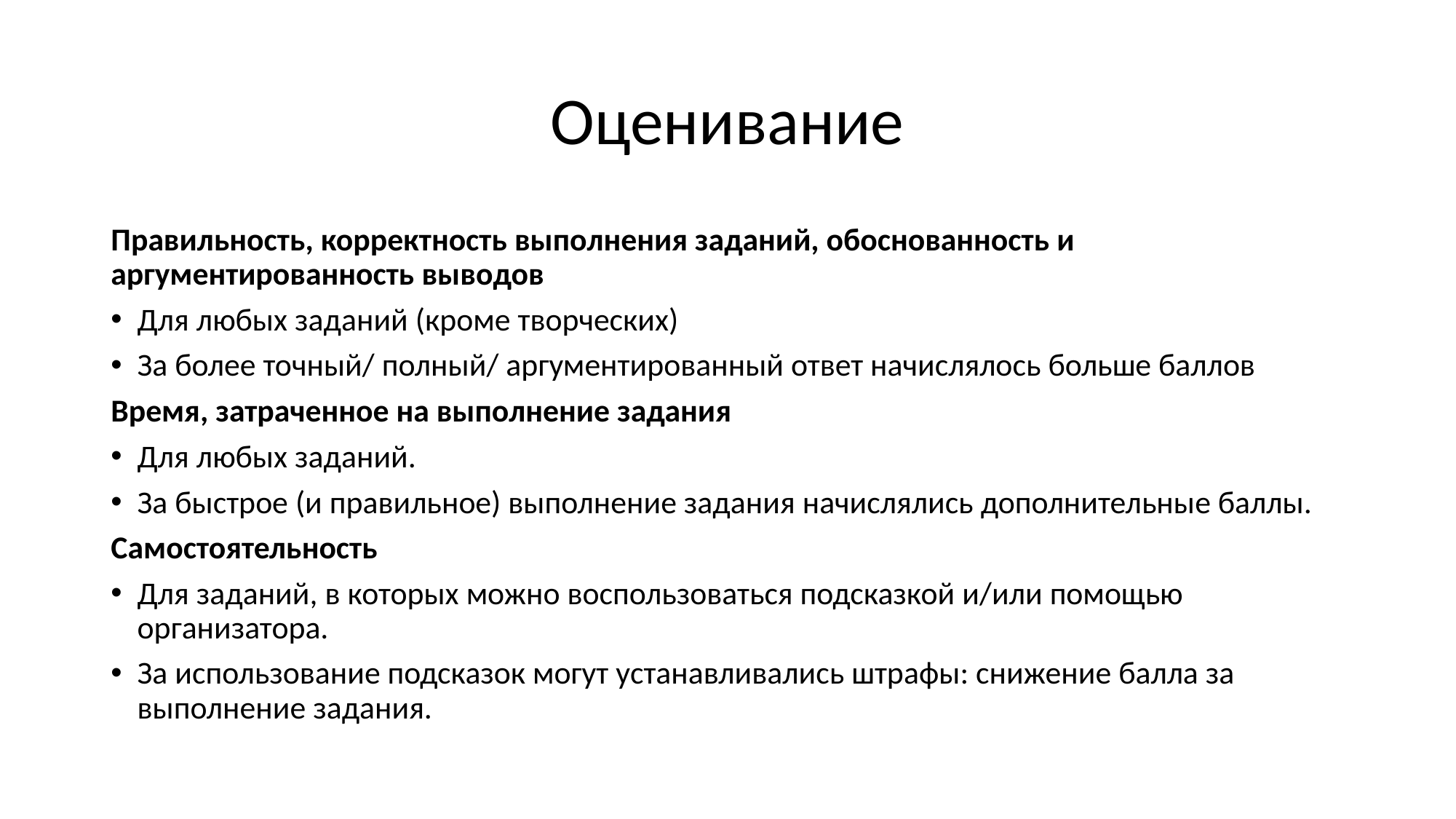

# Оценивание
Правильность, корректность выполнения заданий, обоснованность и аргументированность выводов
Для любых заданий (кроме творческих)
За более точный/ полный/ аргументированный ответ начислялось больше баллов
Время, затраченное на выполнение задания
Для любых заданий.
За быстрое (и правильное) выполнение задания начислялись дополнительные баллы.
Самостоятельность
Для заданий, в которых можно воспользоваться подсказкой и/или помощью организатора.
За использование подсказок могут устанавливались штрафы: снижение балла за выполнение задания.